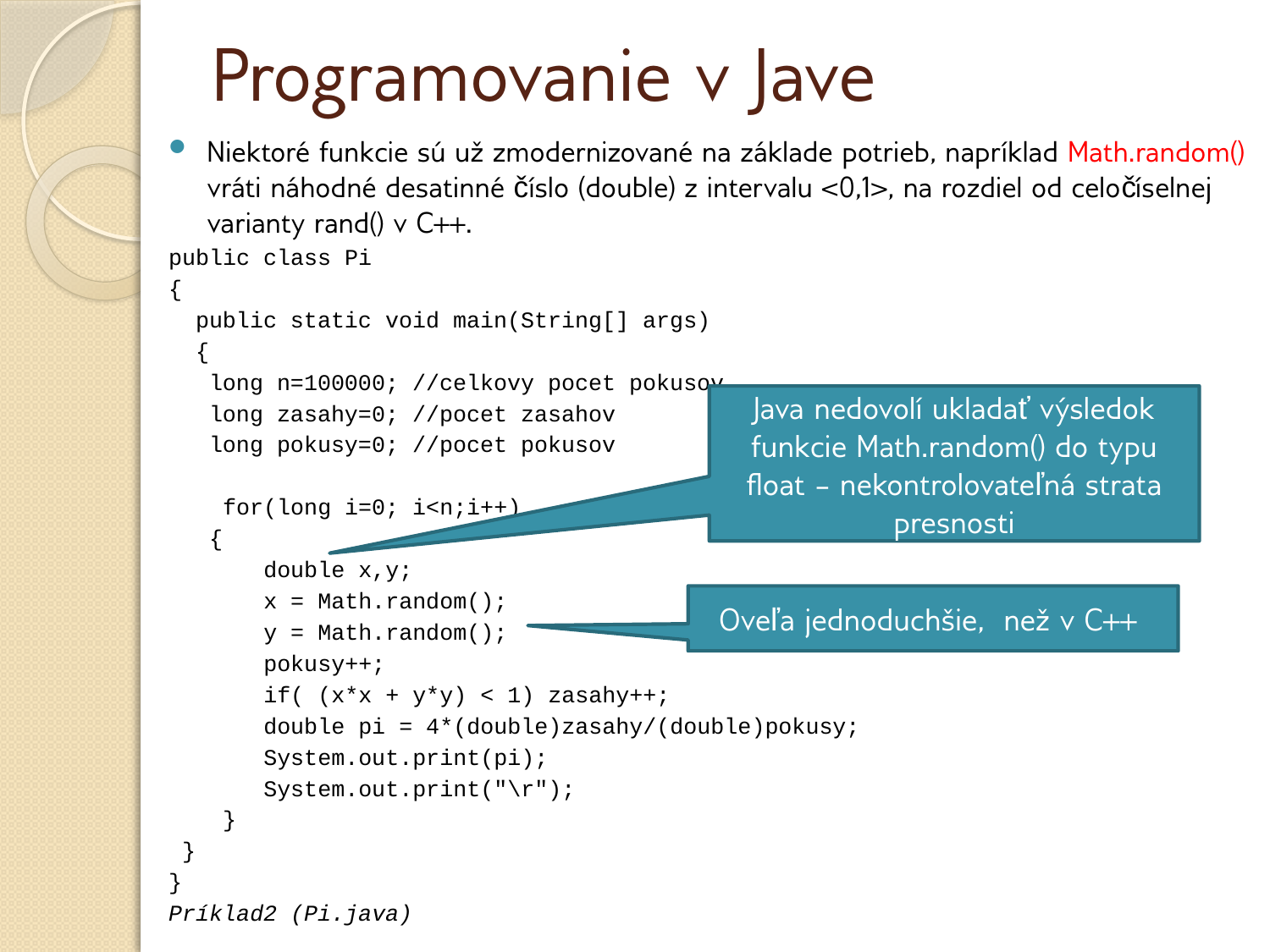

# Programovanie v Jave
Niektoré funkcie sú už zmodernizované na základe potrieb, napríklad Math.random() vráti náhodné desatinné číslo (double) z intervalu <0,1>, na rozdiel od celočíselnej varianty rand() v C++.
public class Pi
{
  public static void main(String[] args)
  {
   long n=100000; //celkovy pocet pokusov
   long zasahy=0; //pocet zasahov
   long pokusy=0; //pocet pokusov

    for(long i=0; i<n;i++)
   {
       double x,y;
       x = Math.random();
       y = Math.random();
       pokusy++;
       if( (x*x + y*y) < 1) zasahy++;
       double pi = 4*(double)zasahy/(double)pokusy;
       System.out.print(pi);
       System.out.print("\r");
    }
 }
}
Príklad2 (Pi.java)

Java nedovolí ukladať výsledok funkcie Math.random() do typu float – nekontrolovateľná strata presnosti
Oveľa jednoduchšie,  než v C++